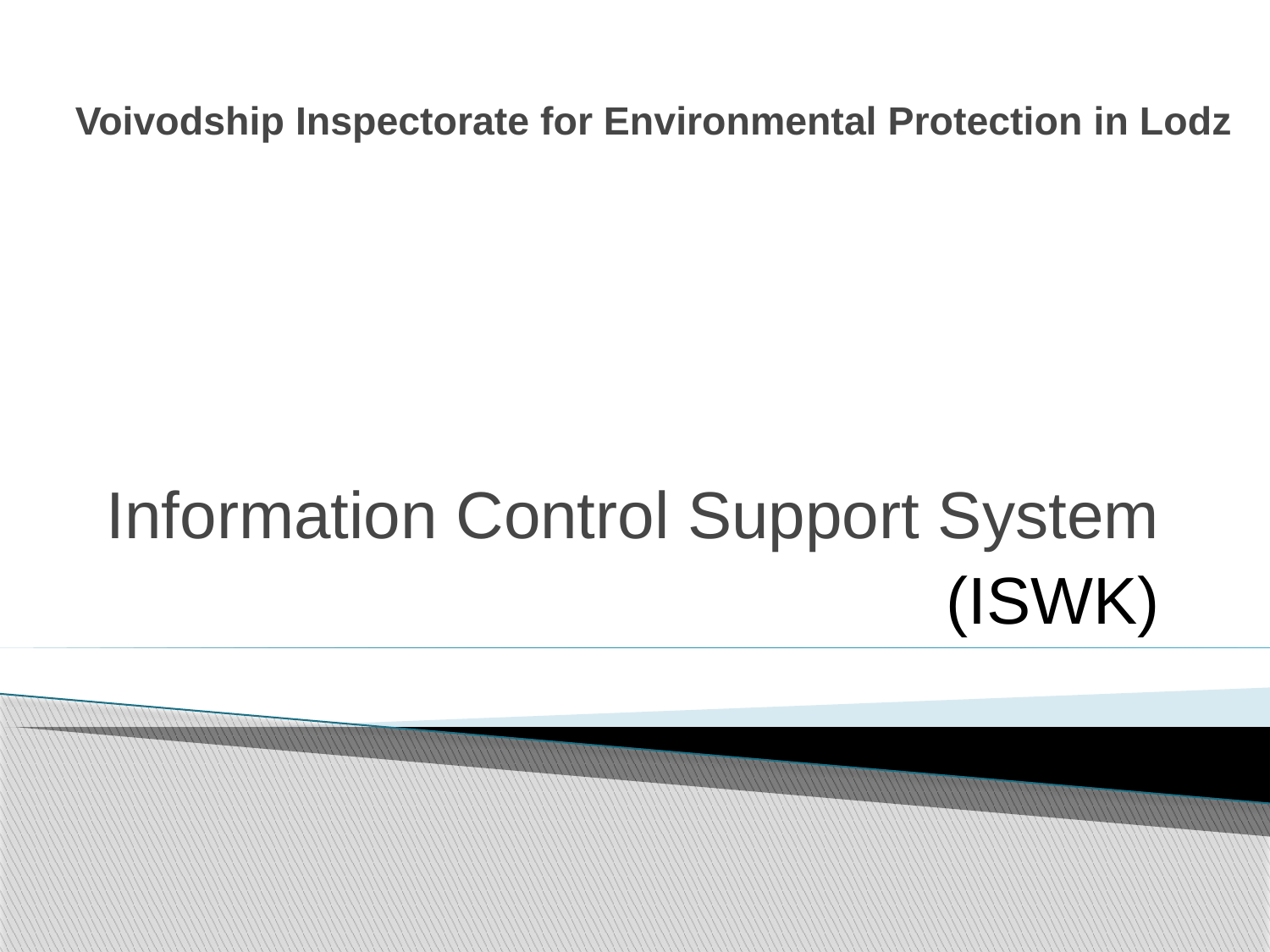

# Voivodship Inspectorate for Environmental Protection in Lodz
Information Control Support System
(ISWK)